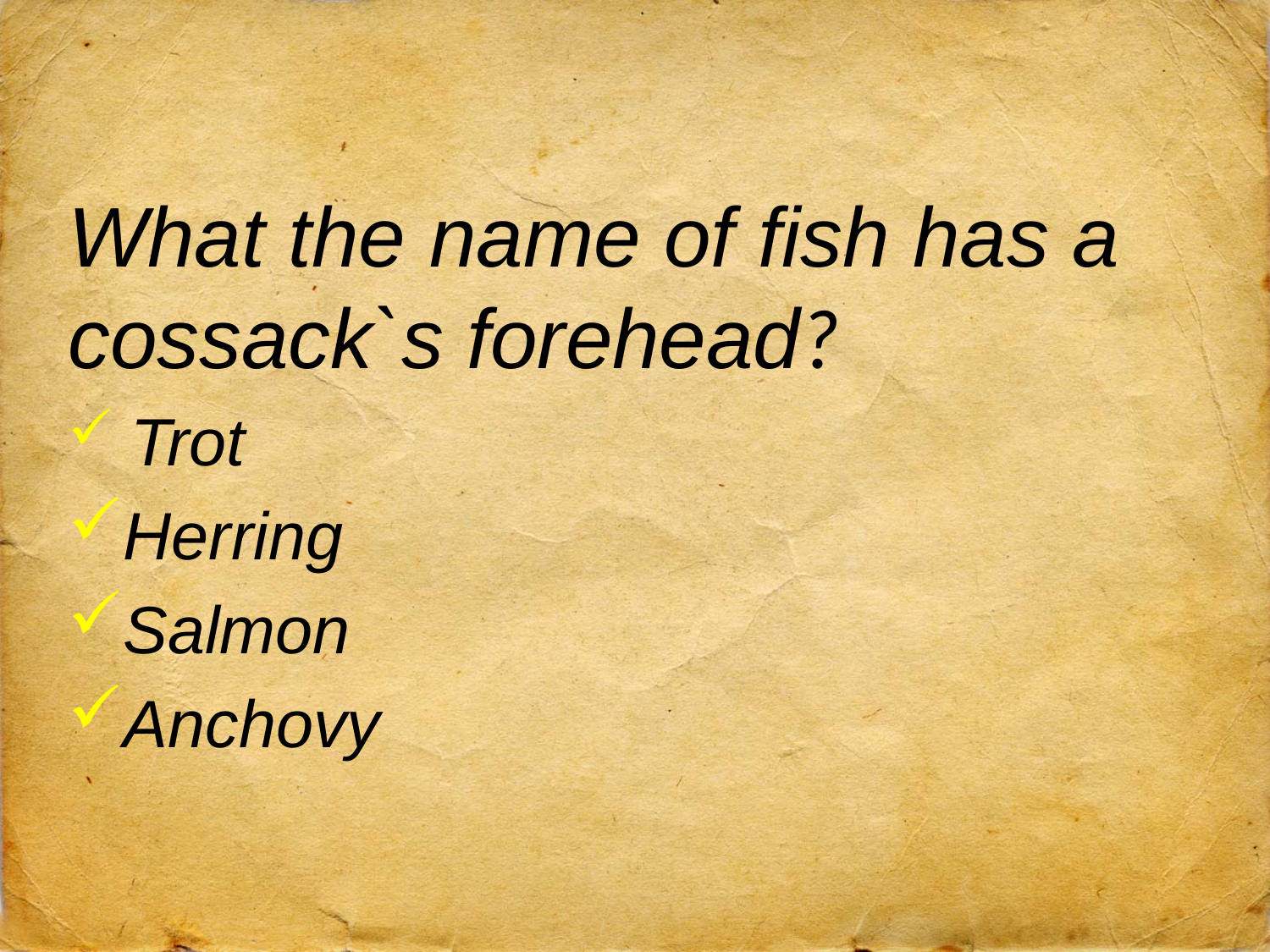

What the name of fish has a cossack`s forehead?
 Trot
Herring
Salmon
Anchovy